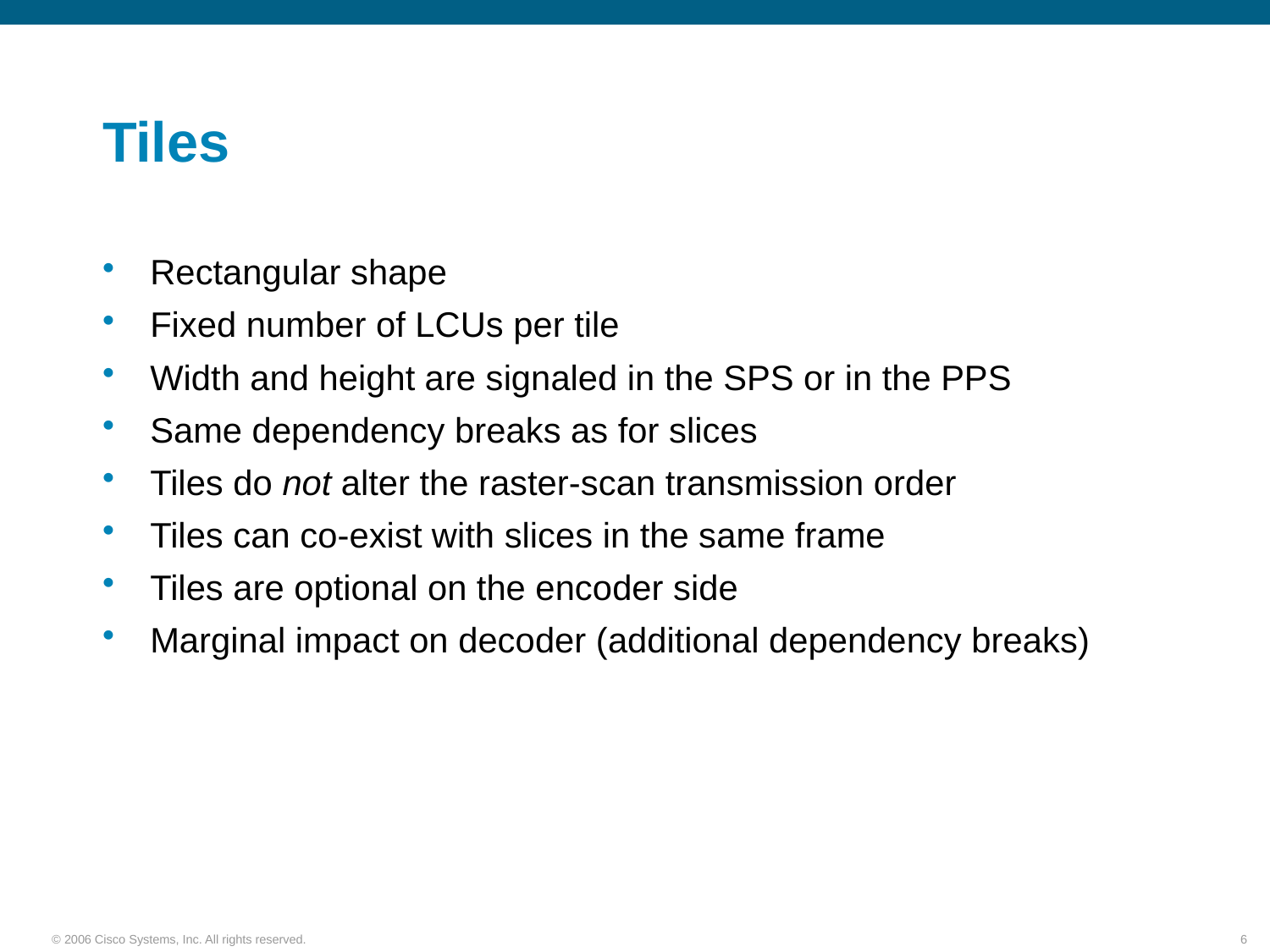

# Tiles
Rectangular shape
Fixed number of LCUs per tile
Width and height are signaled in the SPS or in the PPS
Same dependency breaks as for slices
Tiles do not alter the raster-scan transmission order
Tiles can co-exist with slices in the same frame
Tiles are optional on the encoder side
Marginal impact on decoder (additional dependency breaks)